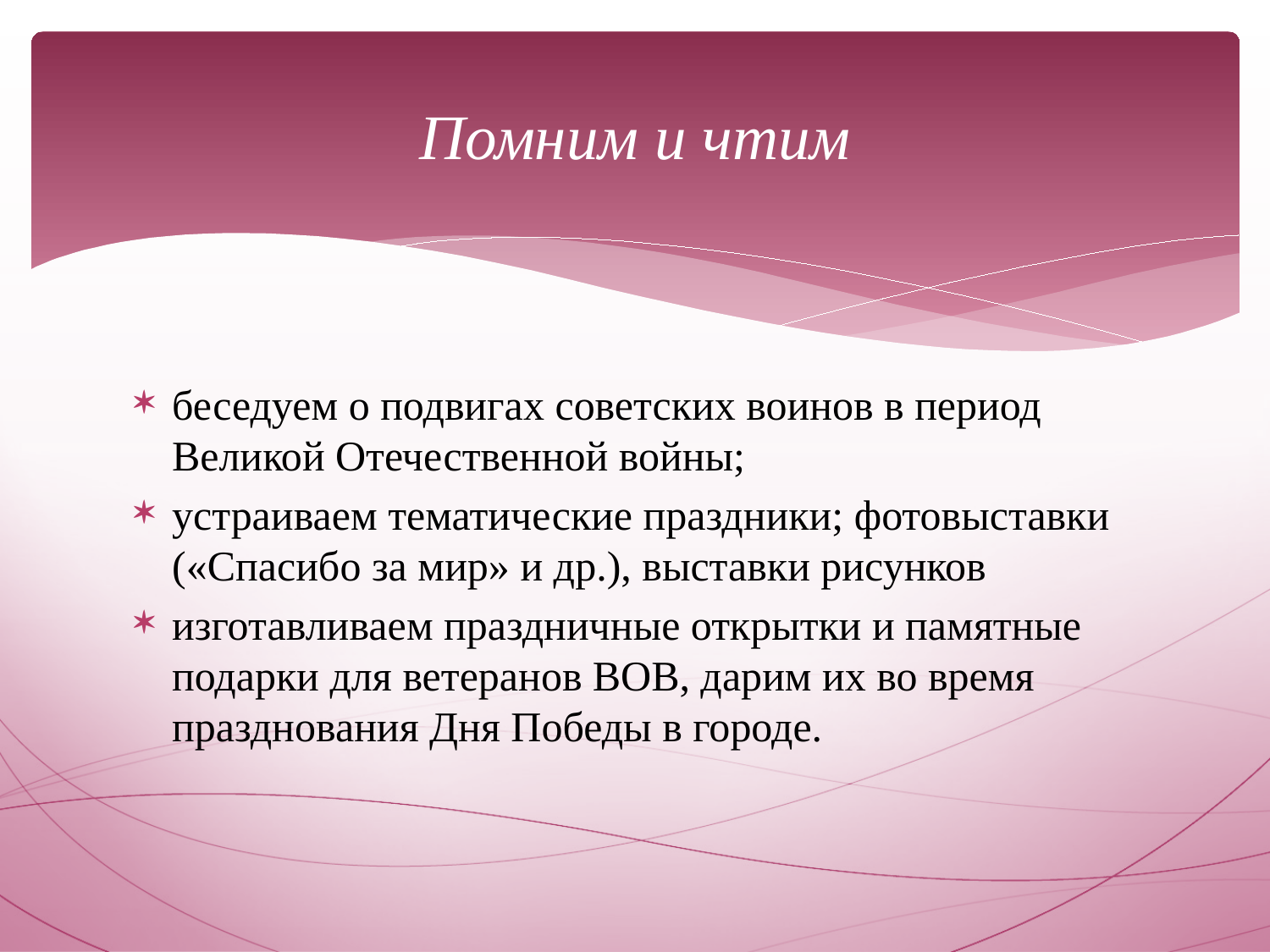

# Помним и чтим
беседуем о подвигах советских воинов в период Великой Отечественной войны;
устраиваем тематические праздники; фотовыставки («Спасибо за мир» и др.), выставки рисунков
изготавливаем праздничные открытки и памятные подарки для ветеранов ВОВ, дарим их во время празднования Дня Победы в городе.